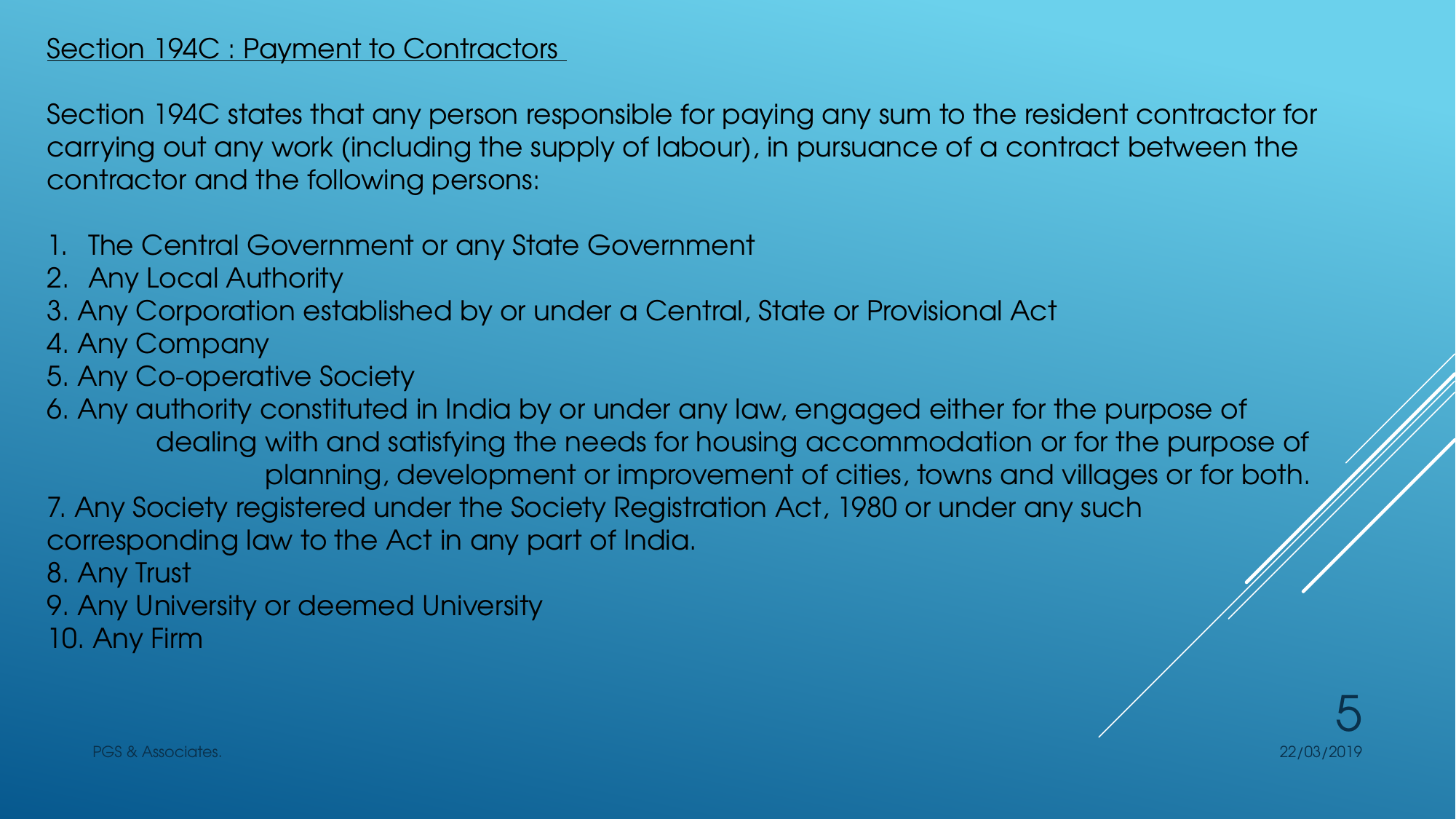

Section 194C : Payment to Contractors

Section 194C states that any person responsible for paying any sum to the resident contractor for carrying out any work (including the supply of labour), in pursuance of a contract between the contractor and the following persons:

The Central Government or any State Government
Any Local Authority
3. Any Corporation established by or under a Central, State or Provisional Act
4. Any Company
5. Any Co-operative Society
6. Any authority constituted in India by or under any law, engaged either for the purpose of 	dealing with and satisfying the needs for housing accommodation or for the purpose of 		planning, development or improvement of cities, towns and villages or for both.
7. Any Society registered under the Society Registration Act, 1980 or under any such 	corresponding law to the Act in any part of India.
8. Any Trust
9. Any University or deemed University
10. Any Firm
5
PGS & Associates.
22/03/2019